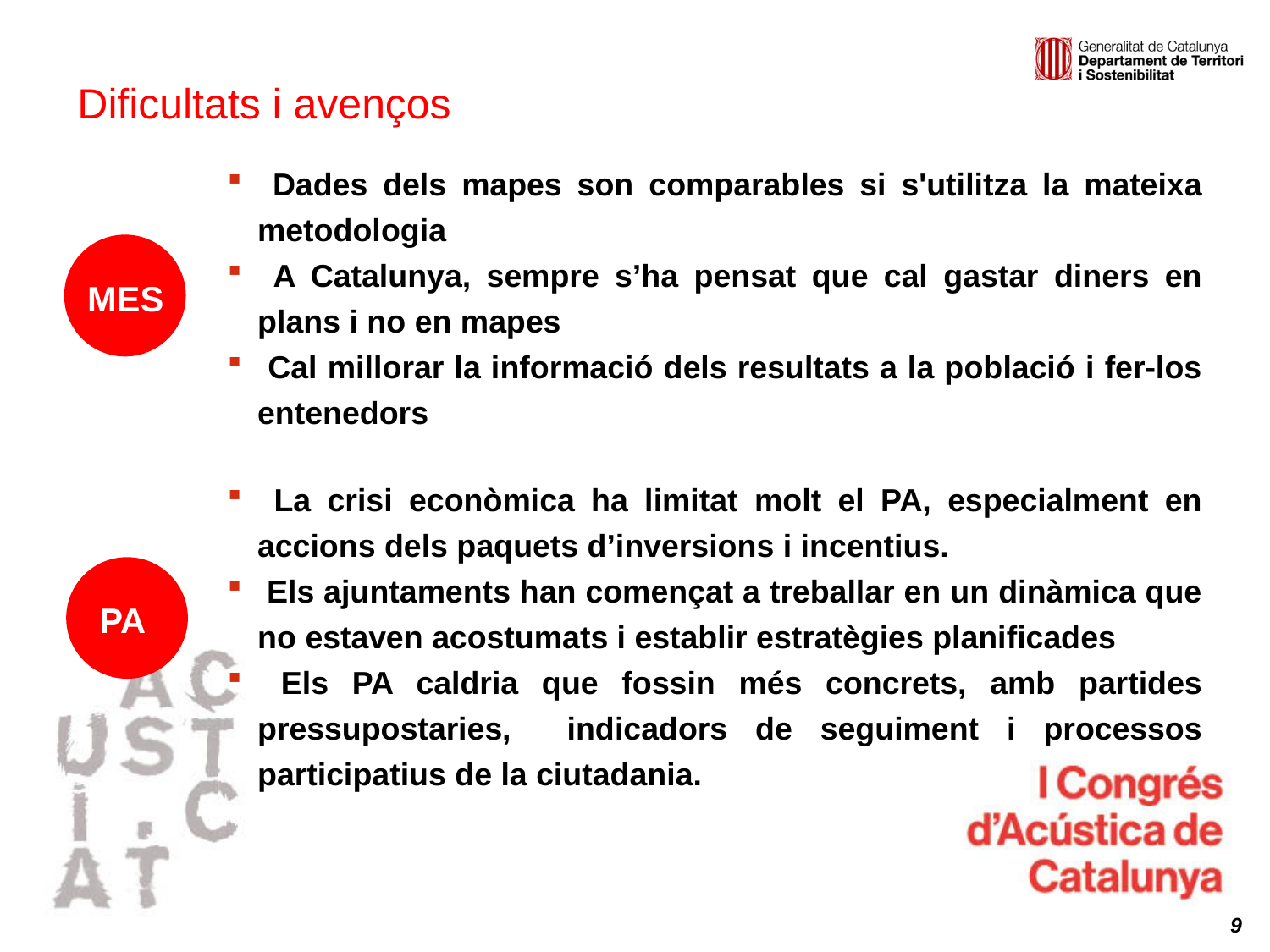

Dificultats i avenços
 Dades dels mapes son comparables si s'utilitza la mateixa metodologia
 A Catalunya, sempre s’ha pensat que cal gastar diners en plans i no en mapes
 Cal millorar la informació dels resultats a la població i fer-los entenedors

MES
 La crisi econòmica ha limitat molt el PA, especialment en accions dels paquets d’inversions i incentius.
 Els ajuntaments han començat a treballar en un dinàmica que no estaven acostumats i establir estratègies planificades
 Els PA caldria que fossin més concrets, amb partides pressupostaries,  indicadors de seguiment i processos participatius de la ciutadania.

PA
9